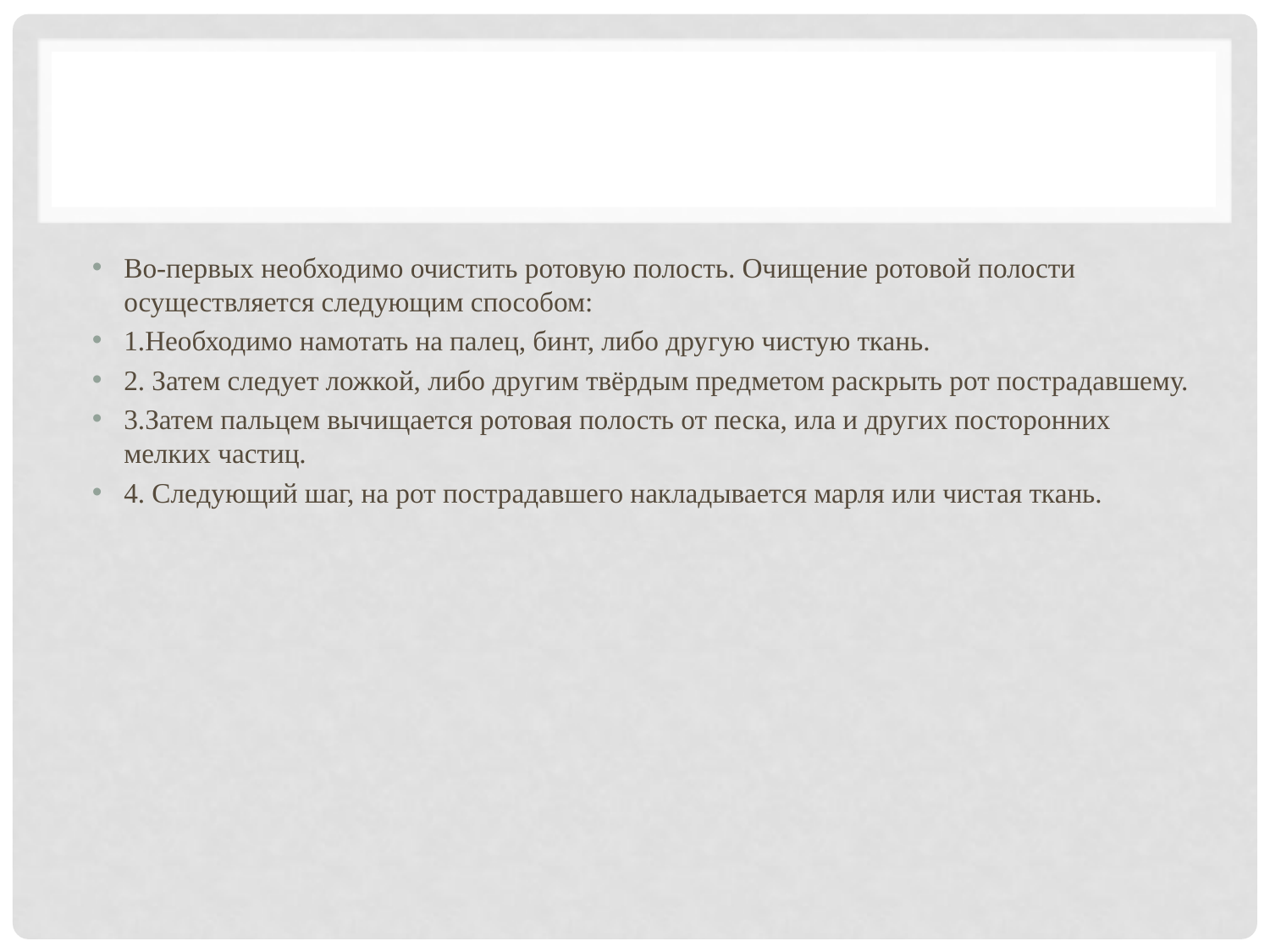

#
Во-первых необходимо очистить ротовую полость. Очищение ротовой полости осуществляется следующим способом:
1.Необходимо намотать на палец, бинт, либо другую чистую ткань.
2. Затем следует ложкой, либо другим твёрдым предметом раскрыть рот пострадавшему.
3.Затем пальцем вычищается ротовая полость от песка, ила и других посторонних мелких частиц.
4. Следующий шаг, на рот пострадавшего накладывается марля или чистая ткань.